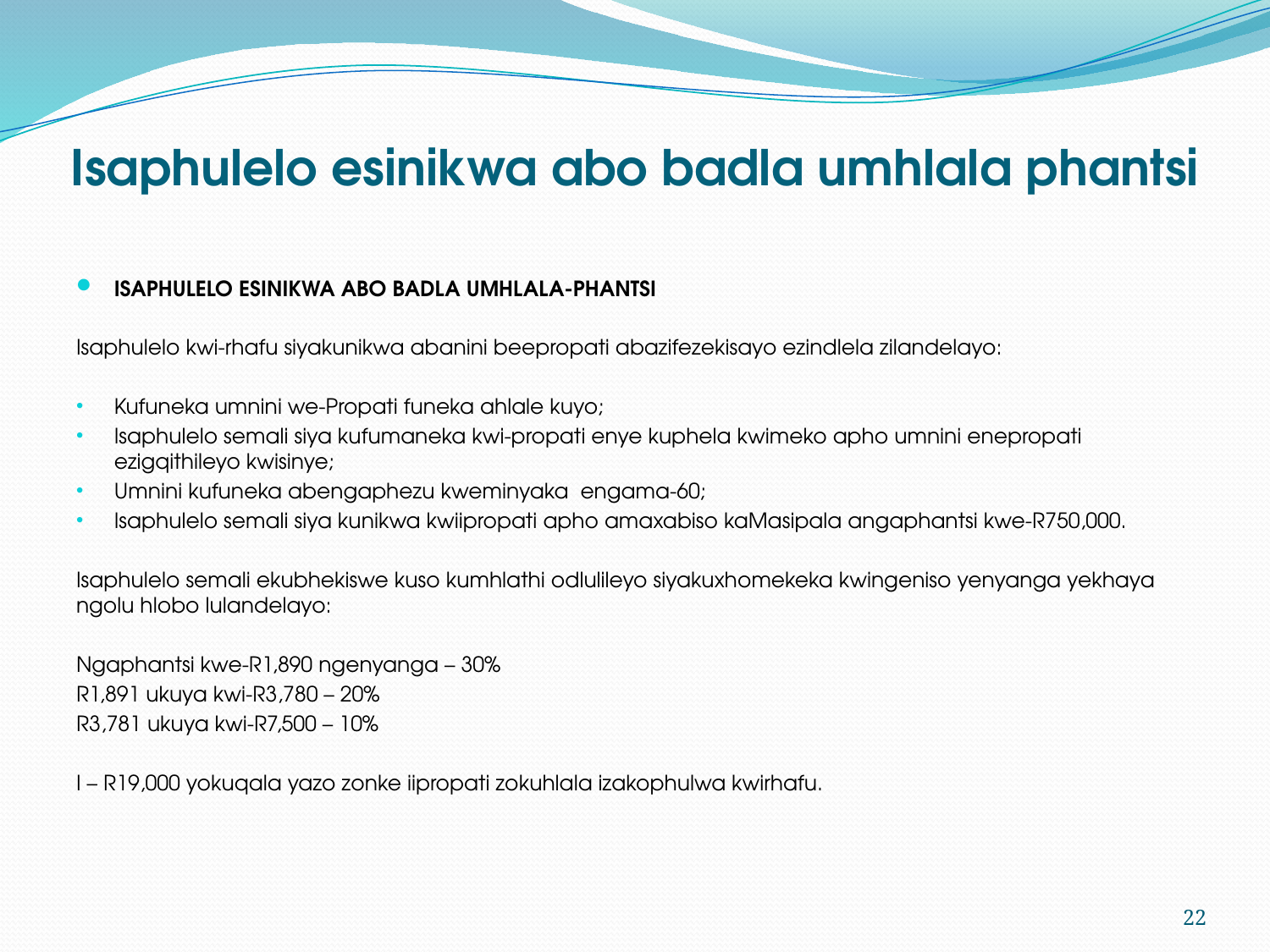

# Isaphulelo esinikwa abo badla umhlala phantsi
ISAPHULELO ESINIKWA ABO BADLA UMHLALA-PHANTSI

Isaphulelo kwi-rhafu siyakunikwa abanini beepropati abazifezekisayo ezindlela zilandelayo:

Kufuneka umnini we-Propati funeka ahlale kuyo;
Isaphulelo semali siya kufumaneka kwi-propati enye kuphela kwimeko apho umnini enepropati ezigqithileyo kwisinye;
Umnini kufuneka abengaphezu kweminyaka  engama-60;
Isaphulelo semali siya kunikwa kwiipropati apho amaxabiso kaMasipala angaphantsi kwe-R750,000.

Isaphulelo semali ekubhekiswe kuso kumhlathi odlulileyo siyakuxhomekeka kwingeniso yenyanga yekhaya ngolu hlobo lulandelayo:

Ngaphantsi kwe-R1,890 ngenyanga – 30%
R1,891 ukuya kwi-R3,780 – 20%
R3,781 ukuya kwi-R7,500 – 10%

I – R19,000 yokuqala yazo zonke iipropati zokuhlala izakophulwa kwirhafu.
22